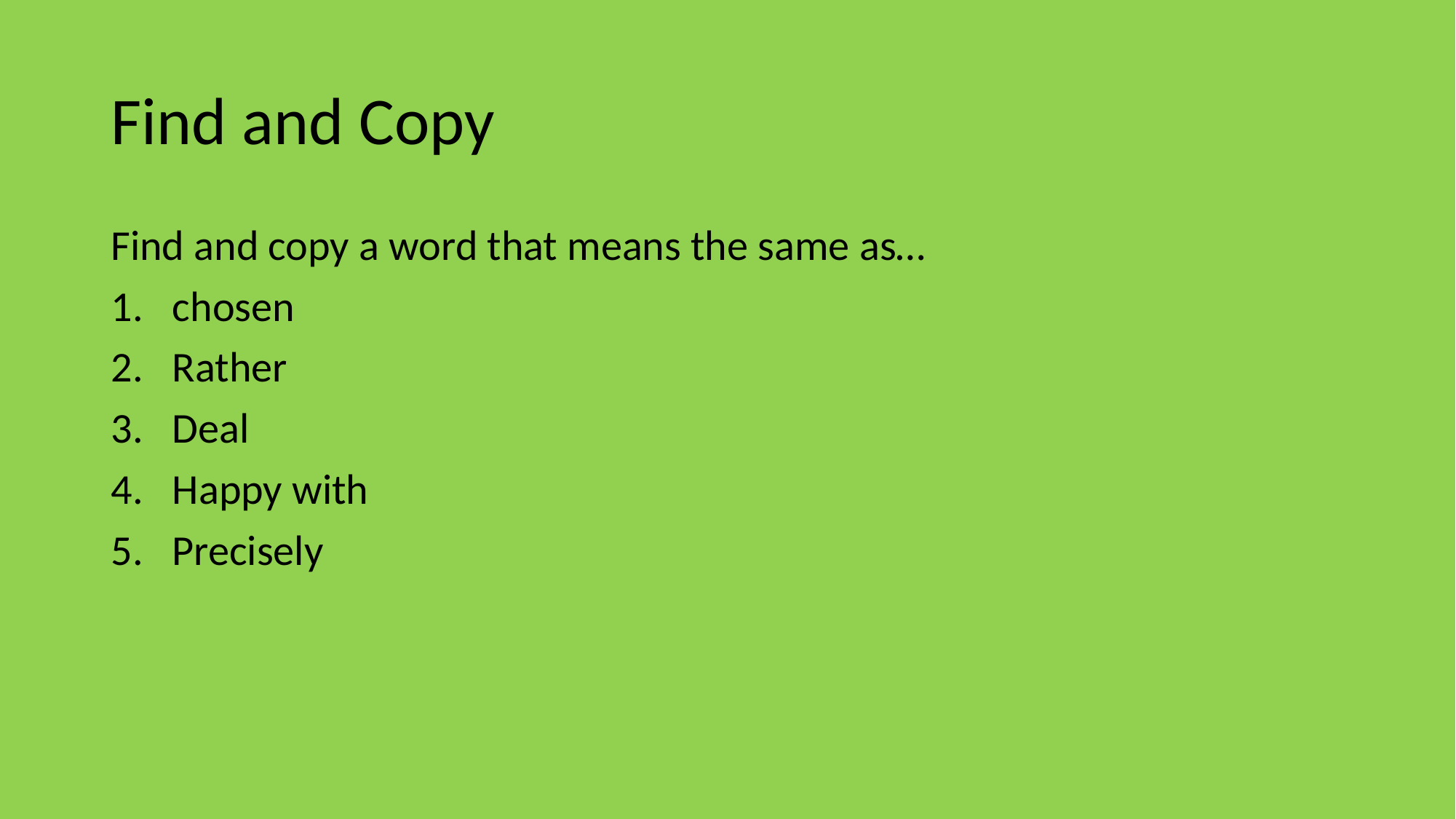

# Find and Copy
Find and copy a word that means the same as…
chosen
Rather
Deal
Happy with
Precisely